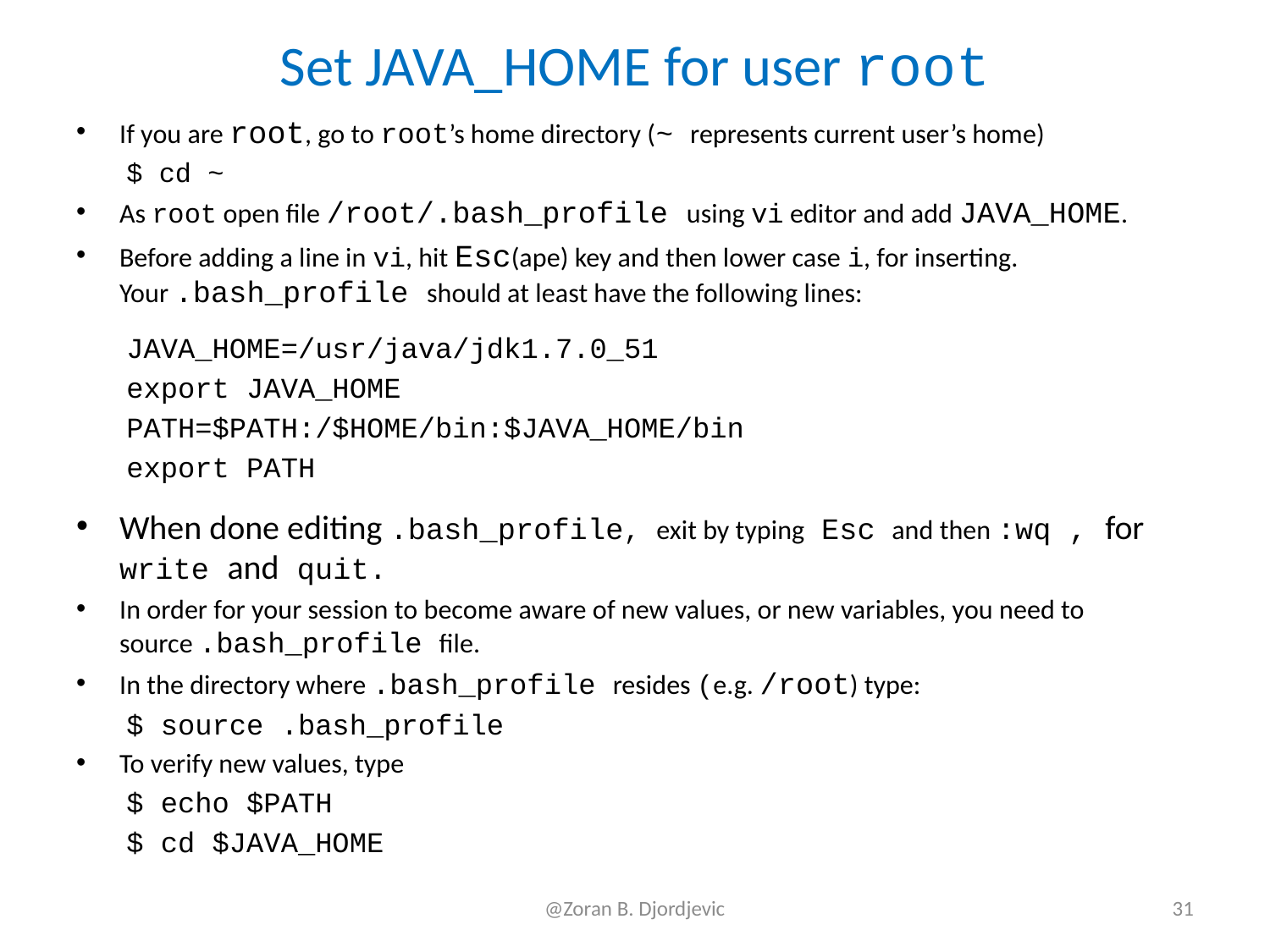

# Set JAVA_HOME for user root
If you are root, go to root’s home directory (~ represents current user’s home)
$ cd ~
As root open file /root/.bash_profile using vi editor and add JAVA_HOME.
Before adding a line in vi, hit Esc(ape) key and then lower case i, for inserting. Your .bash_profile should at least have the following lines:

JAVA_HOME=/usr/java/jdk1.7.0_51
export JAVA_HOME
PATH=$PATH:/$HOME/bin:$JAVA_HOME/bin
export PATH

When done editing .bash_profile, exit by typing Esc and then :wq , for write and quit.
In order for your session to become aware of new values, or new variables, you need to source .bash_profile file.
In the directory where .bash_profile resides (e.g. /root) type:
$ source .bash_profile
To verify new values, type
$ echo $PATH
$ cd $JAVA_HOME

@Zoran B. Djordjevic
31